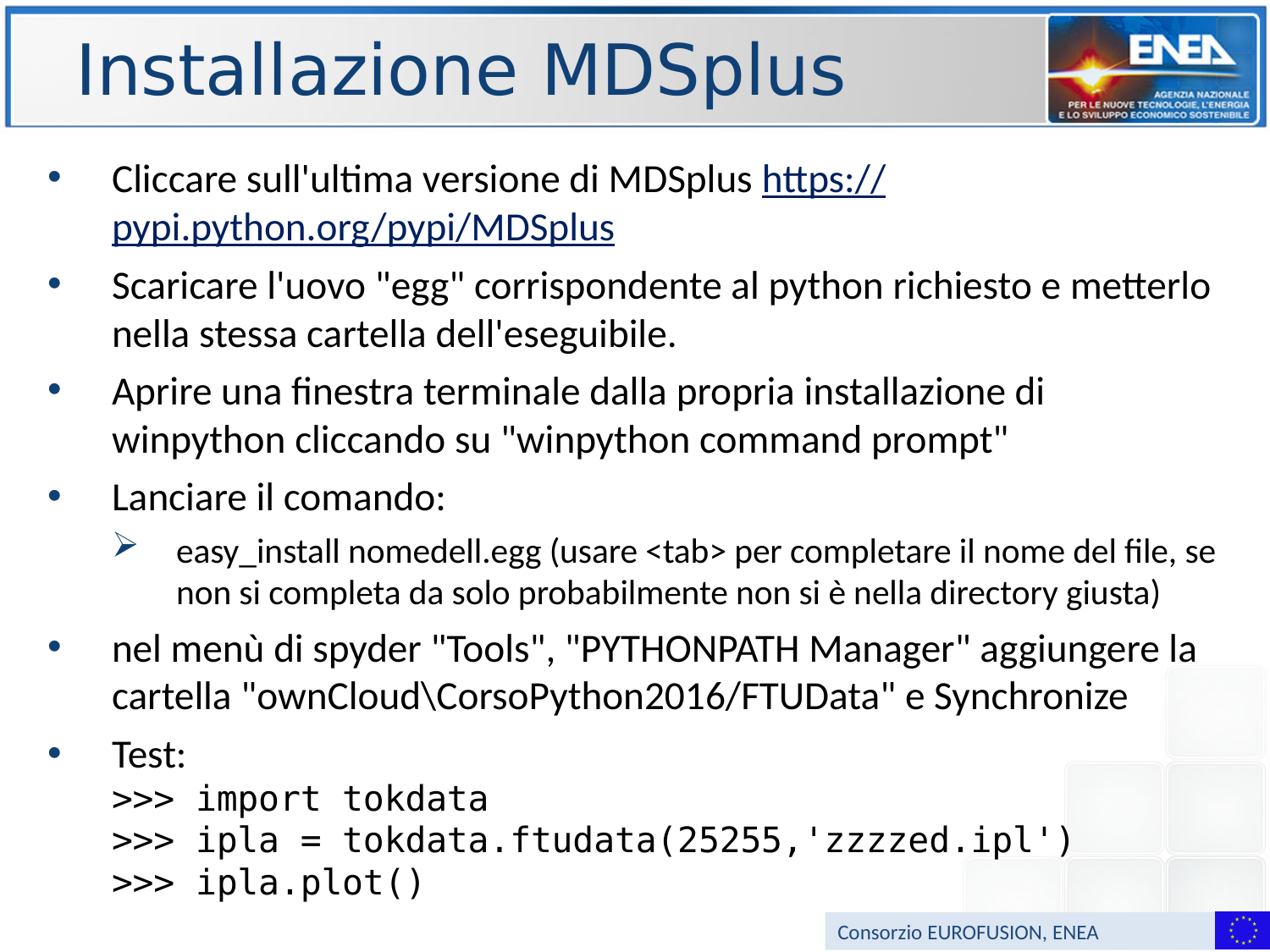

# Installazione MDSplus
Cliccare sull'ultima versione di MDSplus https://pypi.python.org/pypi/MDSplus
Scaricare l'uovo "egg" corrispondente al python richiesto e metterlo nella stessa cartella dell'eseguibile.
Aprire una finestra terminale dalla propria installazione di winpython cliccando su "winpython command prompt"
Lanciare il comando:
easy_install nomedell.egg (usare <tab> per completare il nome del file, se non si completa da solo probabilmente non si è nella directory giusta)
nel menù di spyder "Tools", "PYTHONPATH Manager" aggiungere la cartella "ownCloud\CorsoPython2016/FTUData" e Synchronize
Test:
>>> import tokdata
>>> ipla = tokdata.ftudata(25255,'zzzzed.ipl')
>>> ipla.plot()